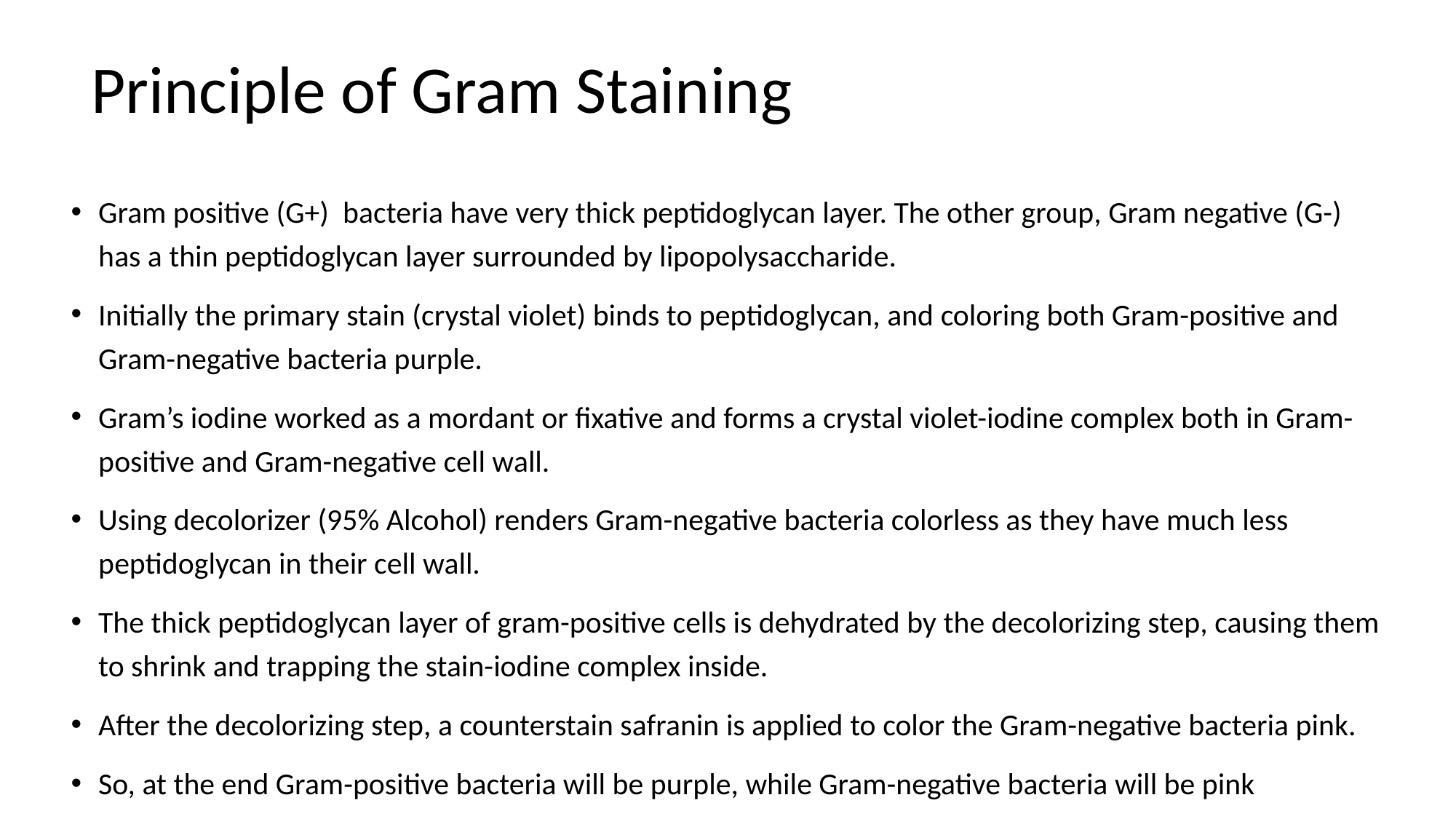

# Principle of Gram Staining
Gram positive (G+)  bacteria have very thick peptidoglycan layer. The other group, Gram negative (G-)  has a thin peptidoglycan layer surrounded by lipopolysaccharide.
Initially the primary stain (crystal violet) binds to peptidoglycan, and coloring both Gram-positive and Gram-negative bacteria purple.
Gram’s iodine worked as a mordant or fixative and forms a crystal violet-iodine complex both in Gram-positive and Gram-negative cell wall.
Using decolorizer (95% Alcohol) renders Gram-negative bacteria colorless as they have much less peptidoglycan in their cell wall.
The thick peptidoglycan layer of gram-positive cells is dehydrated by the decolorizing step, causing them to shrink and trapping the stain-iodine complex inside.
After the decolorizing step, a counterstain safranin is applied to color the Gram-negative bacteria pink.
So, at the end Gram-positive bacteria will be purple, while Gram-negative bacteria will be pink